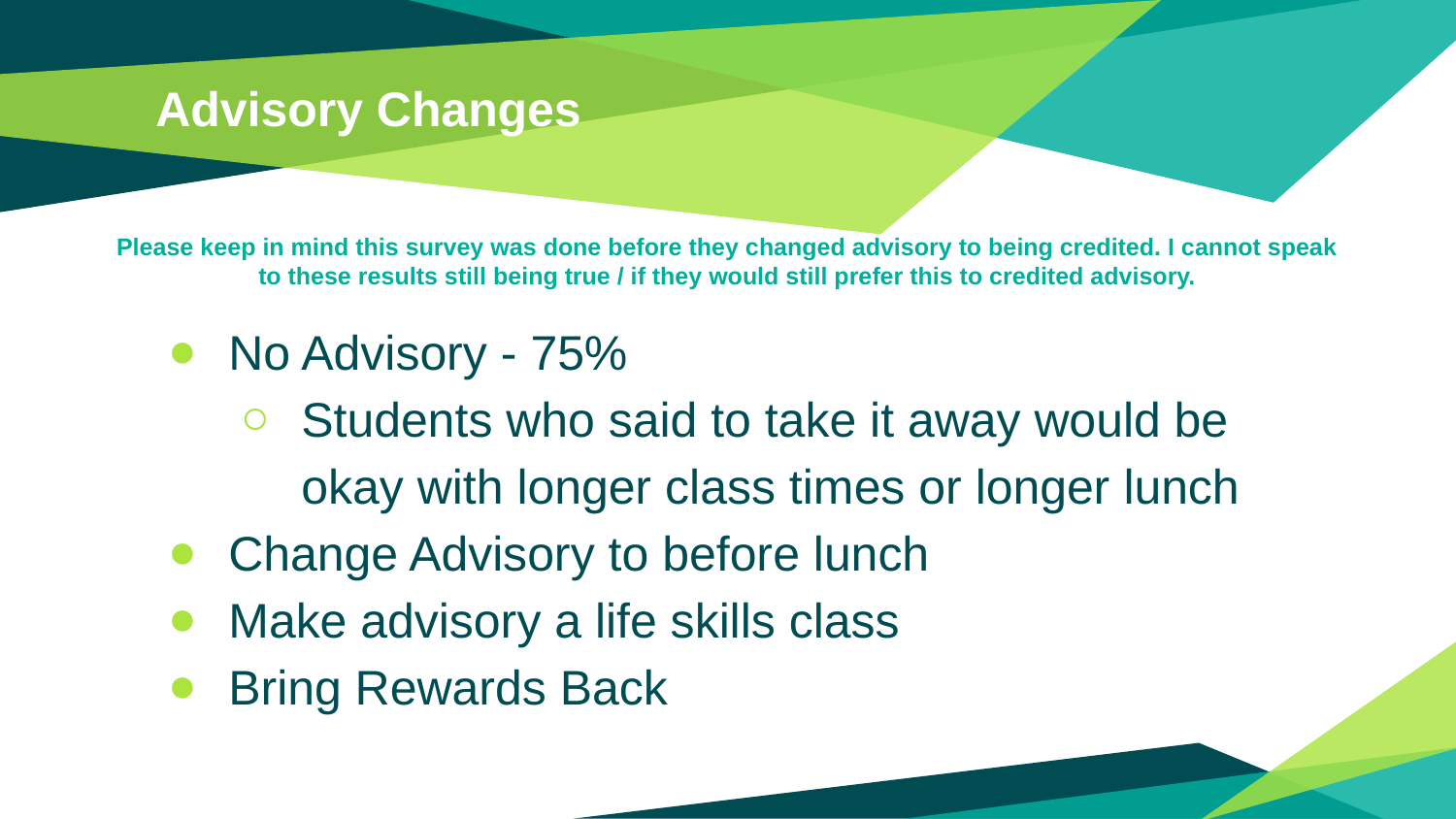

# Advisory Changes
Please keep in mind this survey was done before they changed advisory to being credited. I cannot speak to these results still being true / if they would still prefer this to credited advisory.
No Advisory - 75%
Students who said to take it away would be okay with longer class times or longer lunch
Change Advisory to before lunch
Make advisory a life skills class
Bring Rewards Back